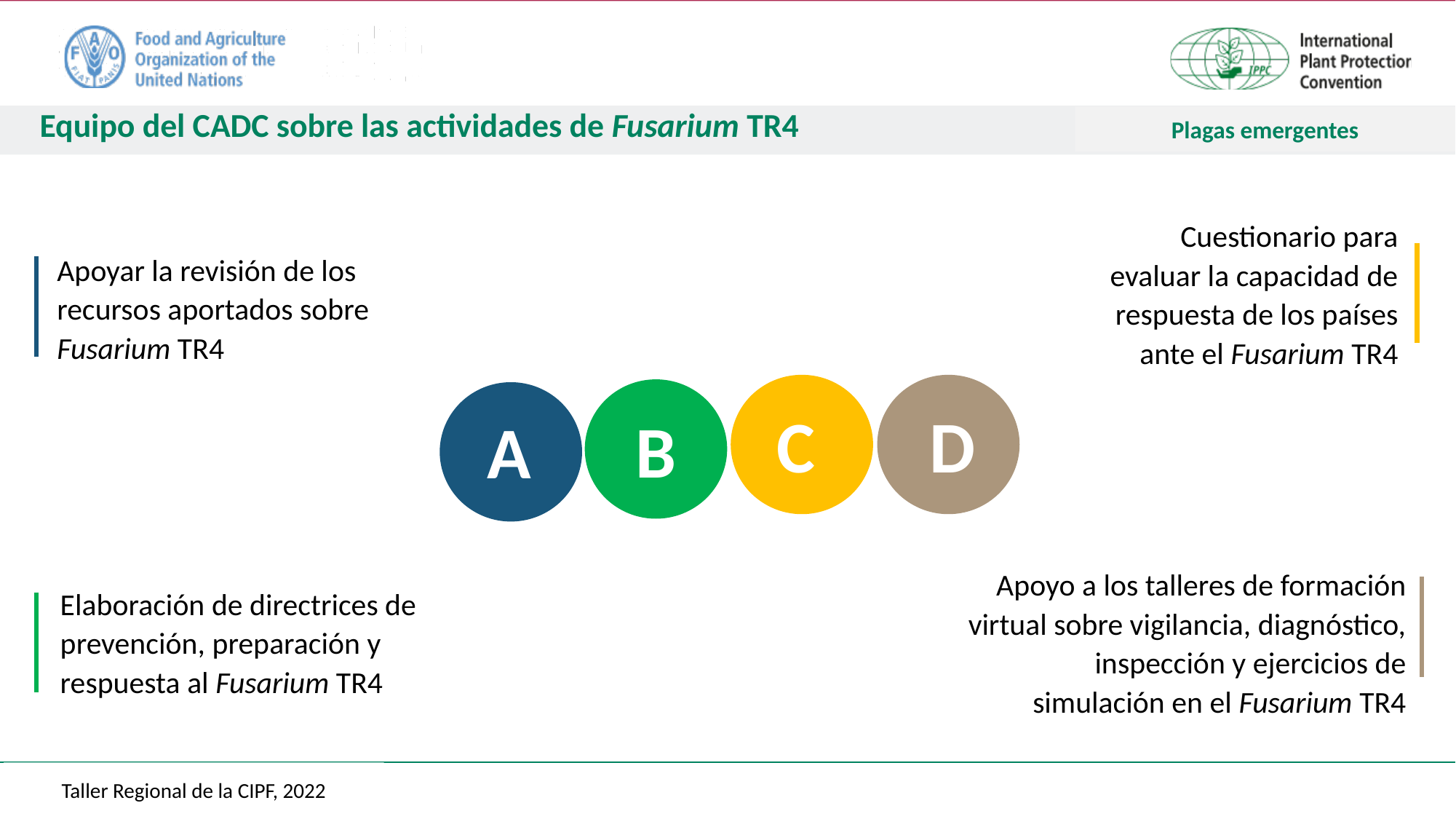

Plagas emergentes
Equipo del CADC sobre las actividades de Fusarium TR4
Cuestionario para evaluar la capacidad de respuesta de los países ante el Fusarium TR4
Apoyar la revisión de los recursos aportados sobre Fusarium TR4

C
D
B
A
Apoyo a los talleres de formación virtual sobre vigilancia, diagnóstico, inspección y ejercicios de simulación en el Fusarium TR4

Elaboración de directrices de prevención, preparación y respuesta al Fusarium TR4
Taller Regional de la CIPF, 2022